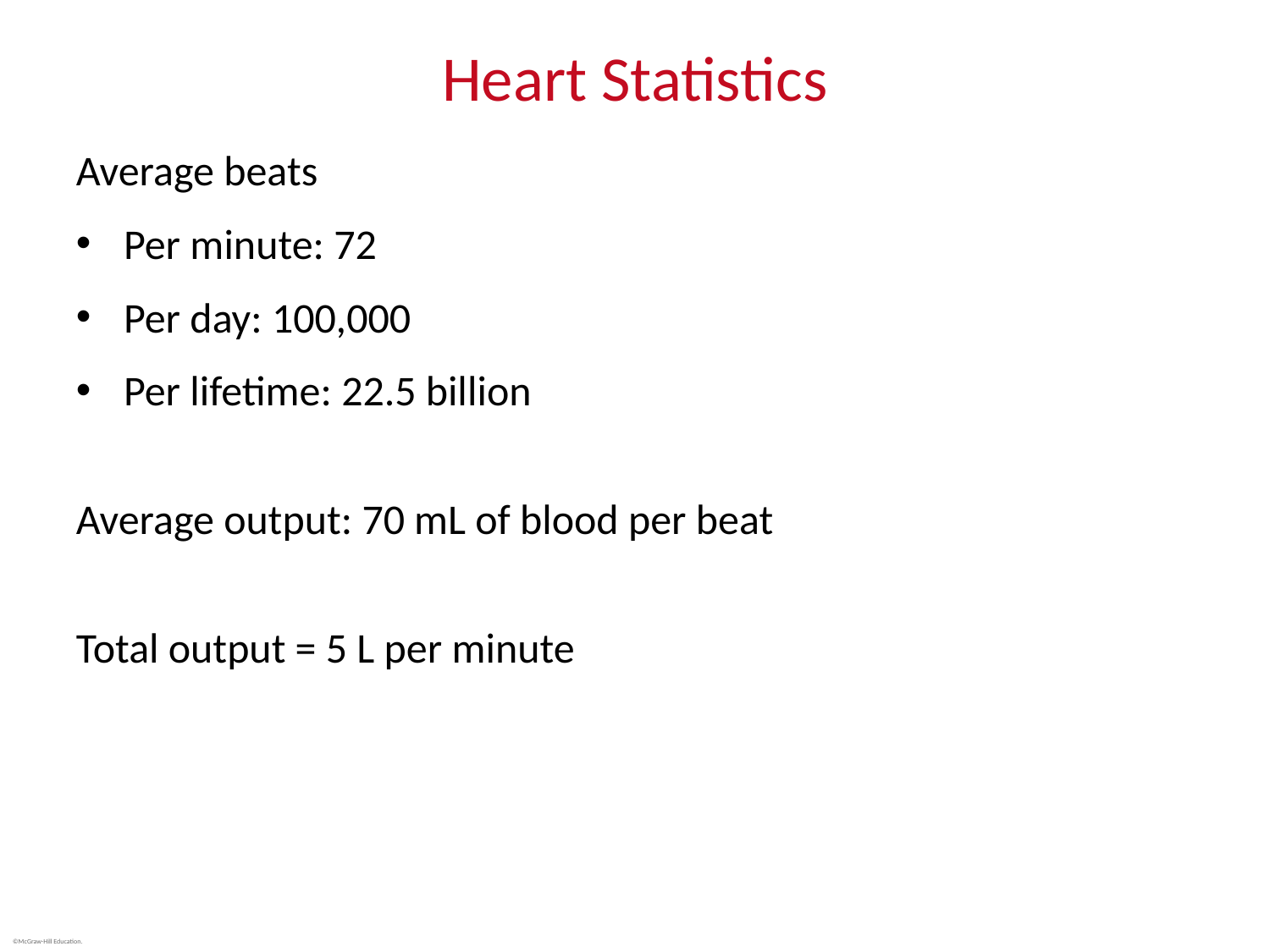

# Heart Statistics
Average beats
Per minute: 72
Per day: 100,000
Per lifetime: 22.5 billion
Average output: 70 mL of blood per beat
Total output = 5 L per minute